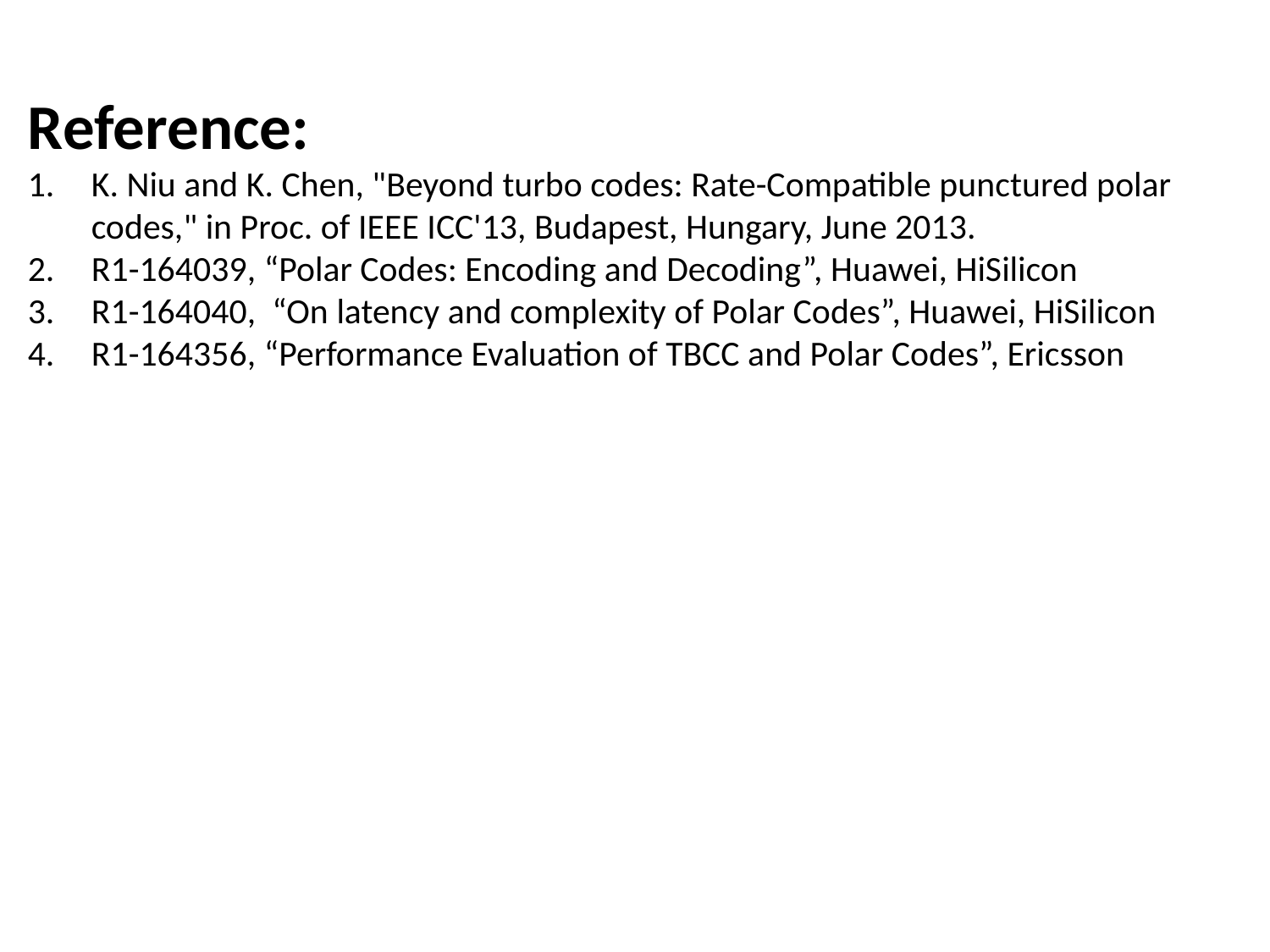

Reference:
K. Niu and K. Chen, "Beyond turbo codes: Rate-Compatible punctured polar codes," in Proc. of IEEE ICC'13, Budapest, Hungary, June 2013.
R1-164039, “Polar Codes: Encoding and Decoding”, Huawei, HiSilicon
R1-164040,  “On latency and complexity of Polar Codes”, Huawei, HiSilicon
R1-164356, “Performance Evaluation of TBCC and Polar Codes”, Ericsson